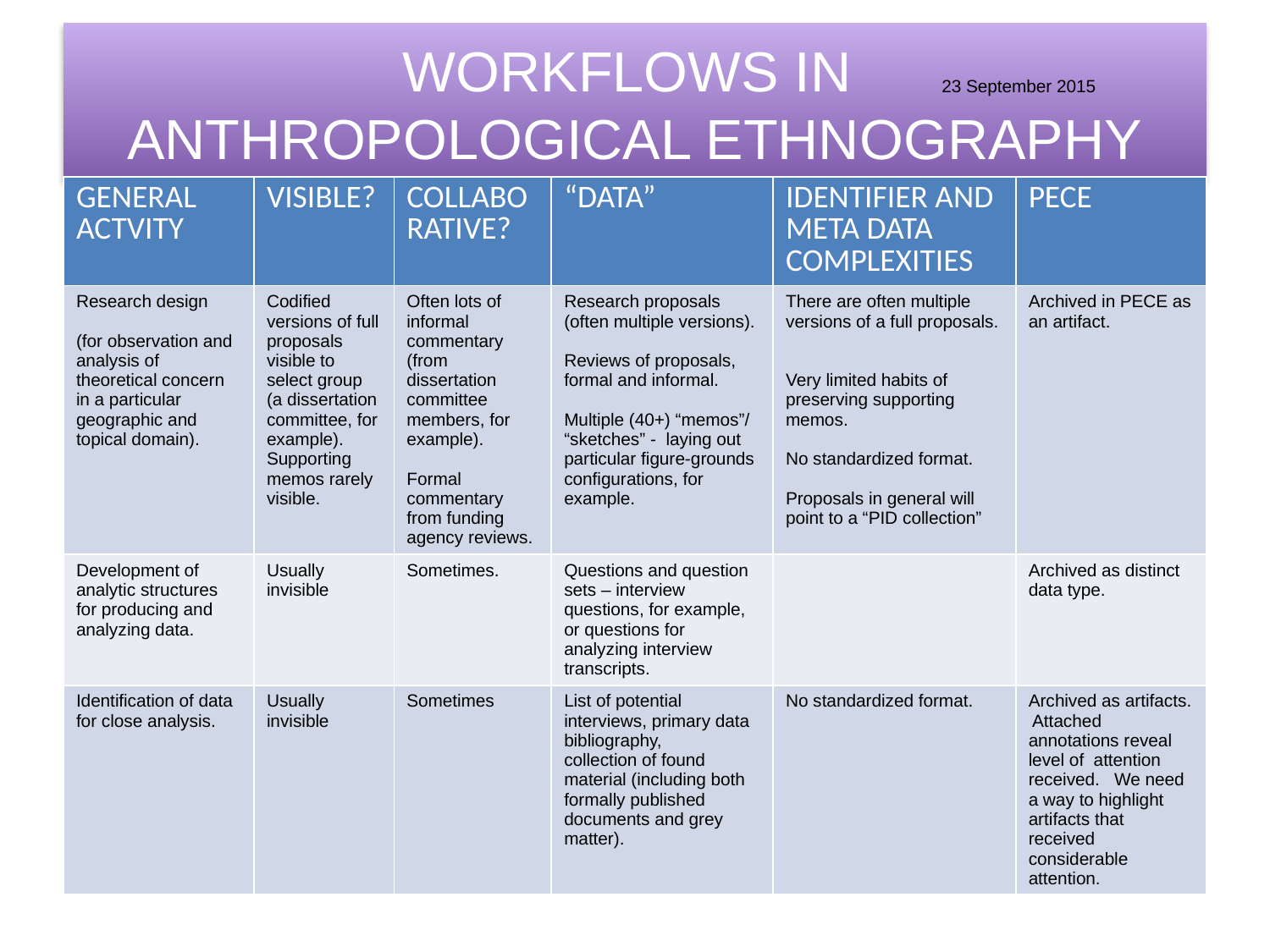

# WORKFLOWS IN ANTHROPOLOGICAL ETHNOGRAPHY
23 September 2015
| GENERAL ACTVITY | VISIBLE? | COLLABORATIVE? | “DATA” | IDENTIFIER AND META DATA COMPLEXITIES | PECE |
| --- | --- | --- | --- | --- | --- |
| Research design (for observation and analysis of theoretical concern in a particular geographic and topical domain). | Codified versions of full proposals visible to select group (a dissertation committee, for example). Supporting memos rarely visible. | Often lots of informal commentary (from dissertation committee members, for example). Formal commentary from funding agency reviews. | Research proposals (often multiple versions). Reviews of proposals, formal and informal. Multiple (40+) “memos”/ “sketches” - laying out particular figure-grounds configurations, for example. | There are often multiple versions of a full proposals. Very limited habits of preserving supporting memos. No standardized format. Proposals in general will point to a “PID collection” | Archived in PECE as an artifact. |
| Development of analytic structures for producing and analyzing data. | Usually invisible | Sometimes. | Questions and question sets – interview questions, for example, or questions for analyzing interview transcripts. |  | Archived as distinct data type. |
| Identification of data for close analysis. | Usually invisible | Sometimes | List of potential interviews, primary data bibliography, collection of found material (including both formally published documents and grey matter). | No standardized format. | Archived as artifacts. Attached annotations reveal level of attention received. We need a way to highlight artifacts that received considerable attention. |